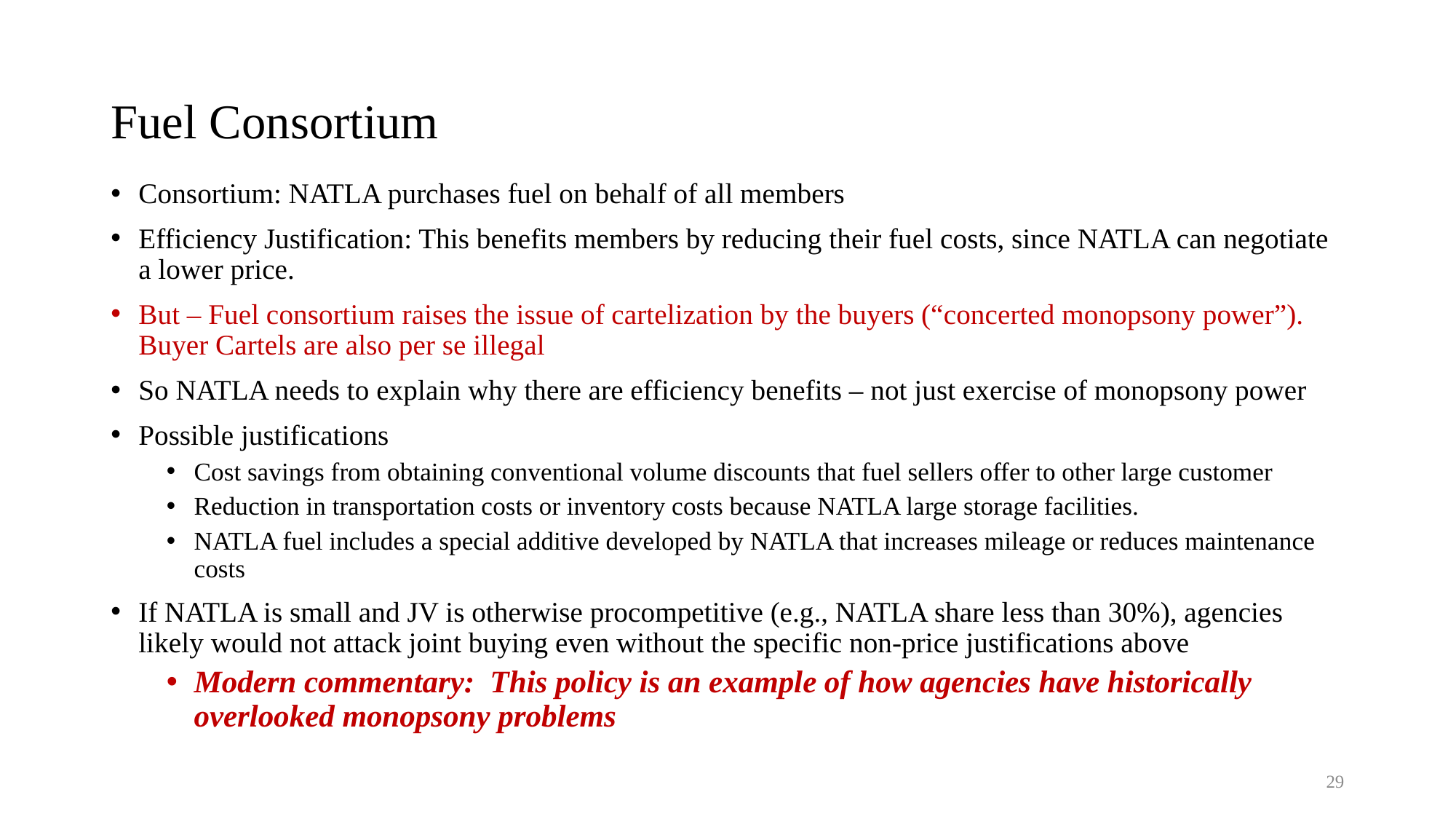

# Fuel Consortium
Consortium: NATLA purchases fuel on behalf of all members
Efficiency Justification: This benefits members by reducing their fuel costs, since NATLA can negotiate a lower price.
But – Fuel consortium raises the issue of cartelization by the buyers (“concerted monopsony power”).  Buyer Cartels are also per se illegal
So NATLA needs to explain why there are efficiency benefits – not just exercise of monopsony power
Possible justifications
Cost savings from obtaining conventional volume discounts that fuel sellers offer to other large customer
Reduction in transportation costs or inventory costs because NATLA large storage facilities.
NATLA fuel includes a special additive developed by NATLA that increases mileage or reduces maintenance costs
If NATLA is small and JV is otherwise procompetitive (e.g., NATLA share less than 30%), agencies likely would not attack joint buying even without the specific non-price justifications above
Modern commentary:  This policy is an example of how agencies have historically overlooked monopsony problems
29